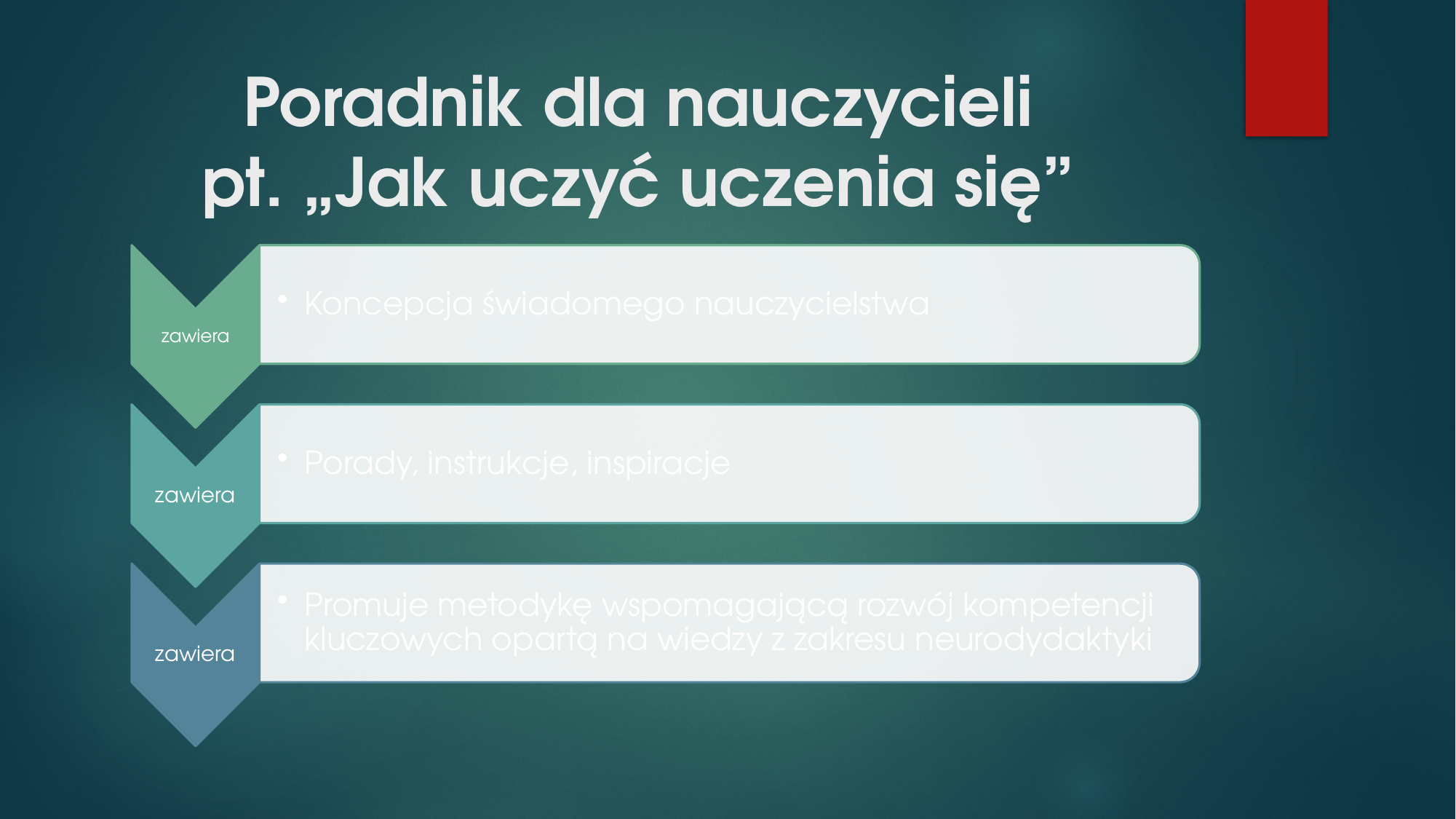

# Poradnik dla nauczycieli pt. „Jak uczyć uczenia się”
zawiera
Koncepcja świadomego nauczycielstwa
zawiera
Porady, instrukcje, inspiracje
zawiera
Promuje metodykę wspomagającą rozwój kompetencji kluczowych opartą na wiedzy z zakresu neurodydaktyki